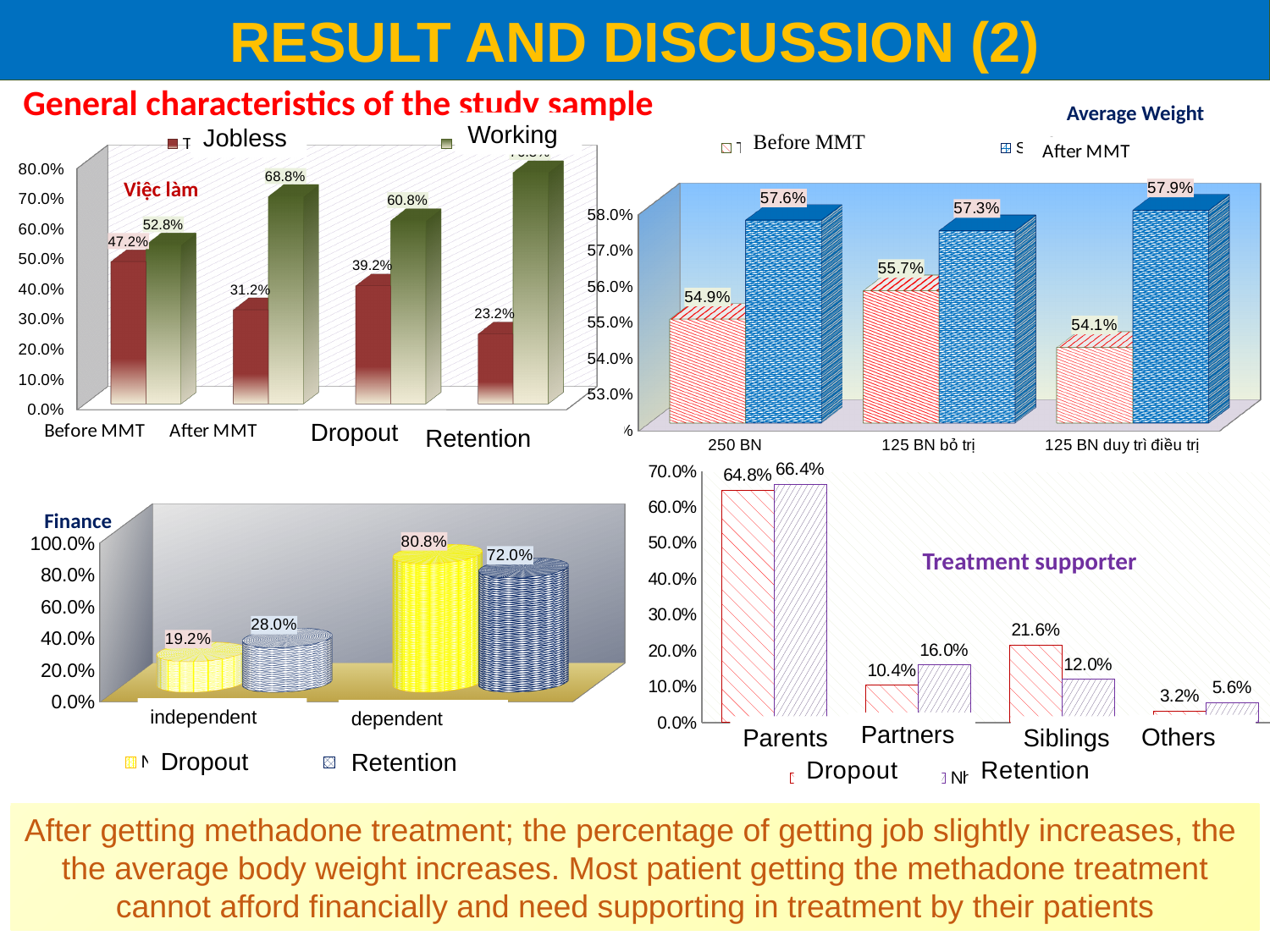

RESULT AND DISCUSSION (2)
General characteristics of the study sample
Average Weight
Working
Jobless

[unsupported chart]

[unsupported chart]

Việc làm
Dropout
Retention

### Chart

| Category | Nhóm BN bỏ trị | Nhóm BN duy trì điều trị |
|---|---|---|
| Cha/mẹ | 0.6480000000000014 | 0.6640000000000017 |
| Vợ/chồng | 0.10400000000000002 | 0.16 |
| Anh/Chị/Em | 0.2160000000000003 | 0.12000000000000002 |
| Khác | 0.03200000000000004 | 0.056 |

[unsupported chart]

Finance
Treatment supporter
independent
dependent
Partners
Others
Parents
Siblings
Dropout
Retention
After getting methadone treatment; the percentage of getting job slightly increases, the  the average body weight increases. Most patient getting the methadone treatment cannot afford financially and need supporting in treatment by their patients